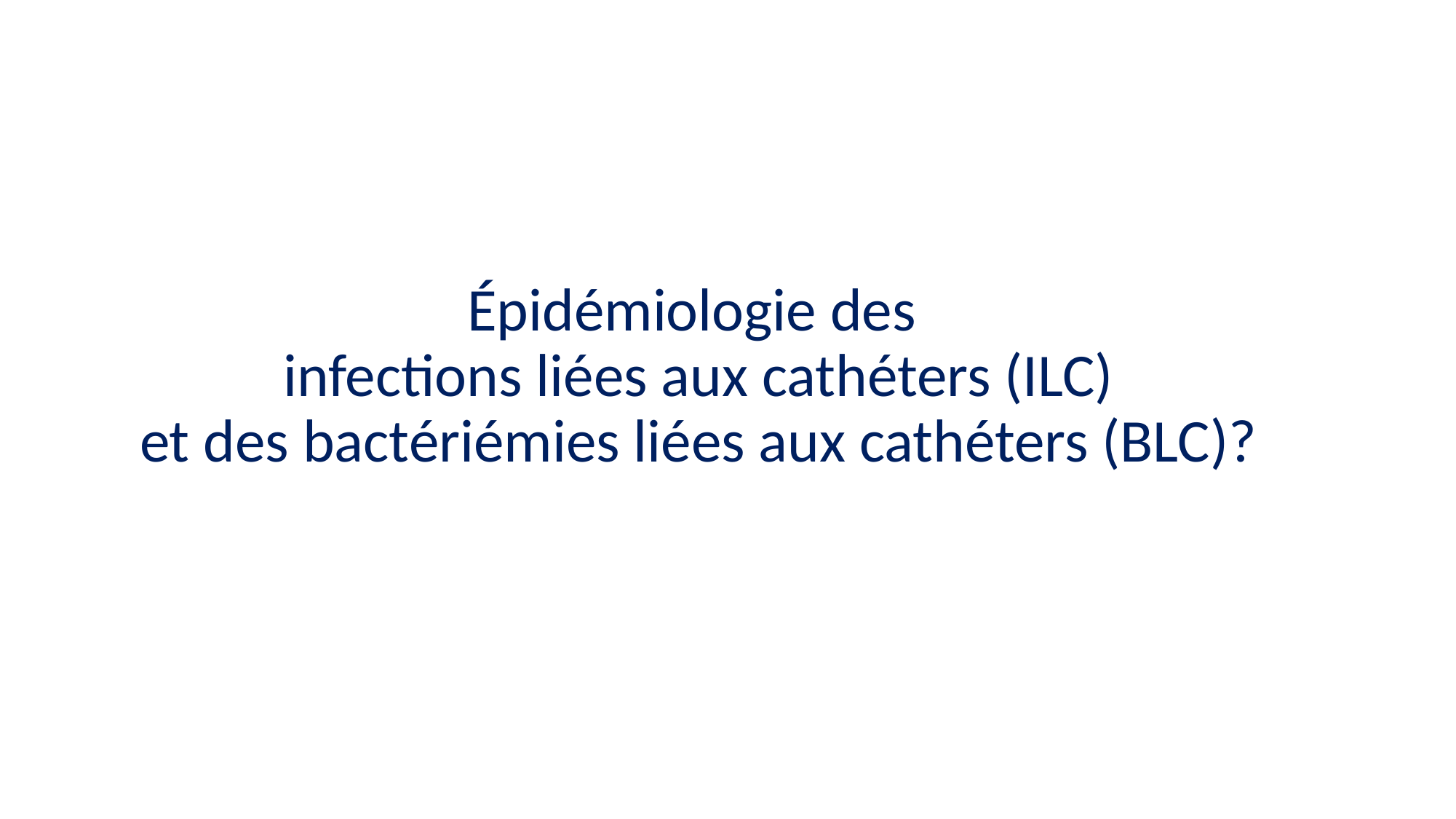

Épidémiologie des
infections liées aux cathéters (ILC)
et des bactériémies liées aux cathéters (BLC)?